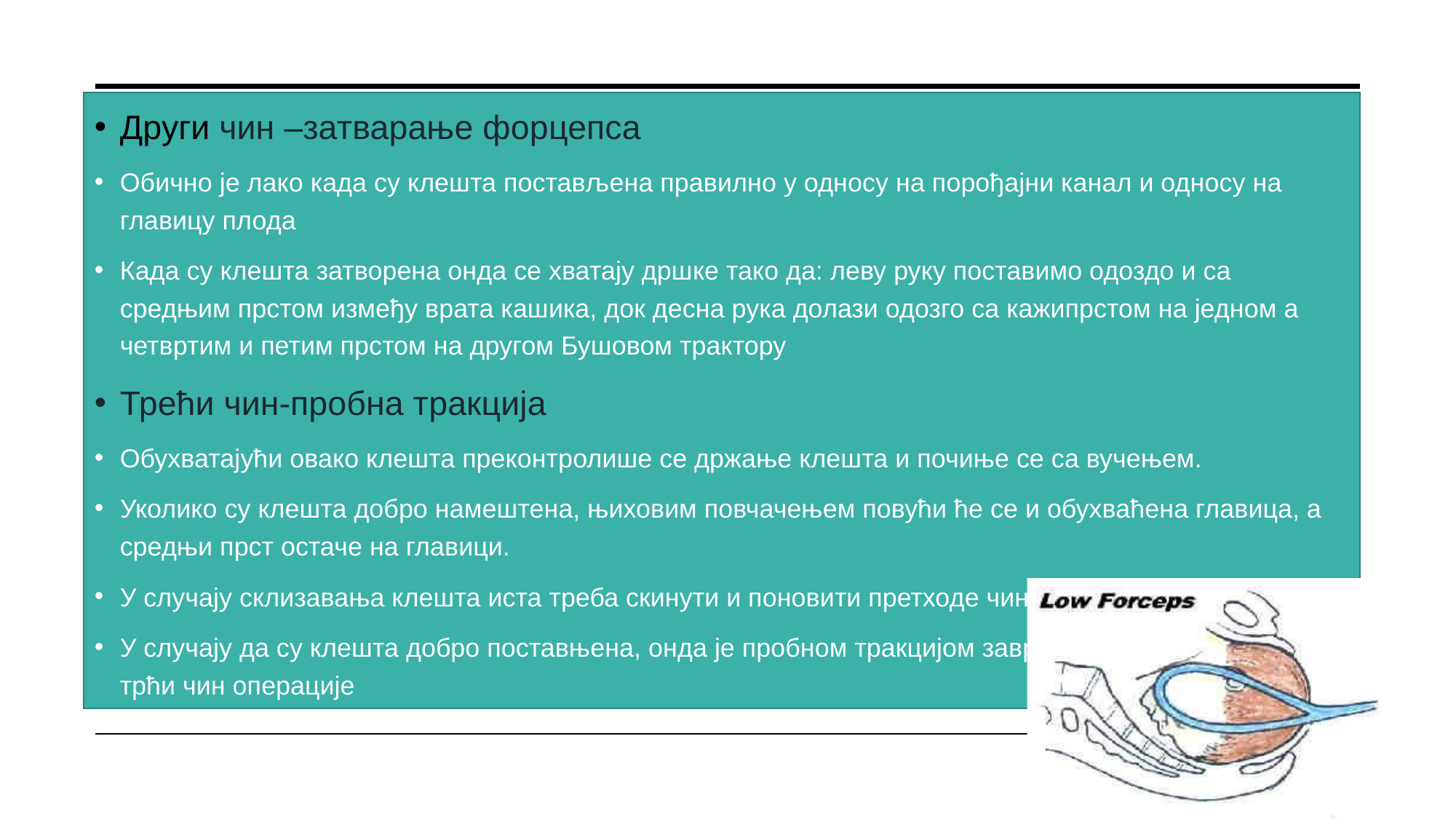

Други чин –затварање форцепса
Обично је лако када су клешта постављена правилно у односу на порођајни канал и односу на главицу плода
Када су клешта затворена онда се хватају дршке тако да: леву руку поставимо одоздо и са средњим прстом између врата кашика, док десна рука долази одозго са кажипрстом на једном а четвртим и петим прстом на другом Бушовом трактору
Трећи чин-пробна тракција
Обухватајући овако клешта преконтролише се држање клешта и почиње се са вучењем.
Уколико су клешта добро намештена, њиховим повчачењем повући ће се и обухваћена главица, а средњи прст остаче на главици.
У случају склизавања клешта иста треба скинути и поновити претходе чинове операције.
У случају да су клешта добро поставњена, онда је пробном тракцијом завршен трећи чин завршен трћи чин операције